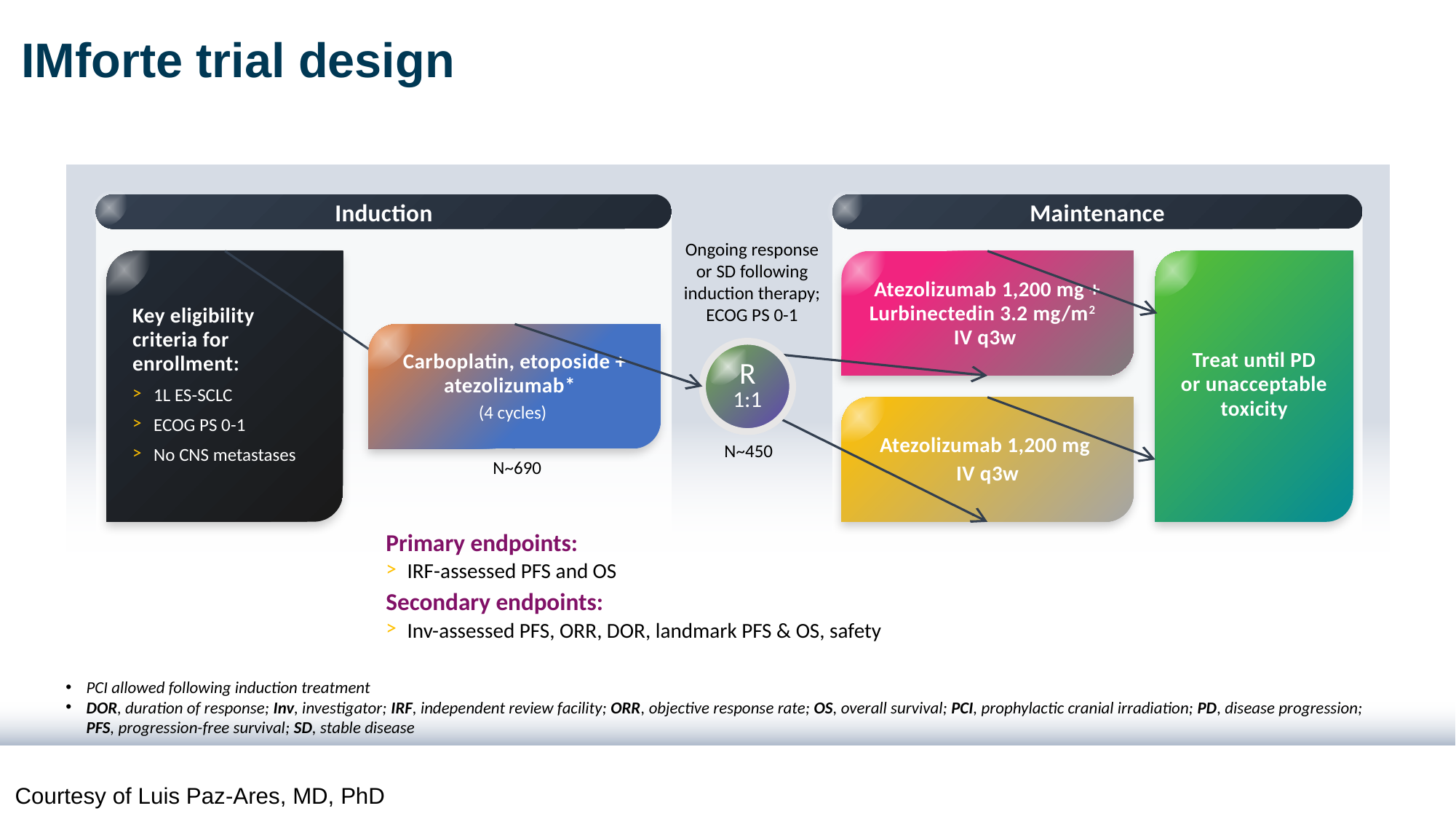

IMforte trial design

Maintenance

Induction

Treat until PD or unacceptable toxicity
Ongoing response or SD following induction therapy;
ECOG PS 0-1

Key eligibility criteria for enrollment:
1L ES-SCLC
ECOG PS 0-1
No CNS metastases

Atezolizumab 1,200 mg + Lurbinectedin 3.2 mg/m2
IV q3w

Carboplatin, etoposide + atezolizumab*
(4 cycles)
R
1:1

Atezolizumab 1,200 mg
IV q3w
N~450
N~690
Primary endpoints:
IRF-assessed PFS and OS
Secondary endpoints:
Inv-assessed PFS, ORR, DOR, landmark PFS & OS, safety
PCI allowed following induction treatment
DOR, duration of response; Inv, investigator; IRF, independent review facility; ORR, objective response rate; OS, overall survival; PCI, prophylactic cranial irradiation; PD, disease progression; PFS, progression-free survival; SD, stable disease

Courtesy of Luis Paz-Ares, MD, PhD